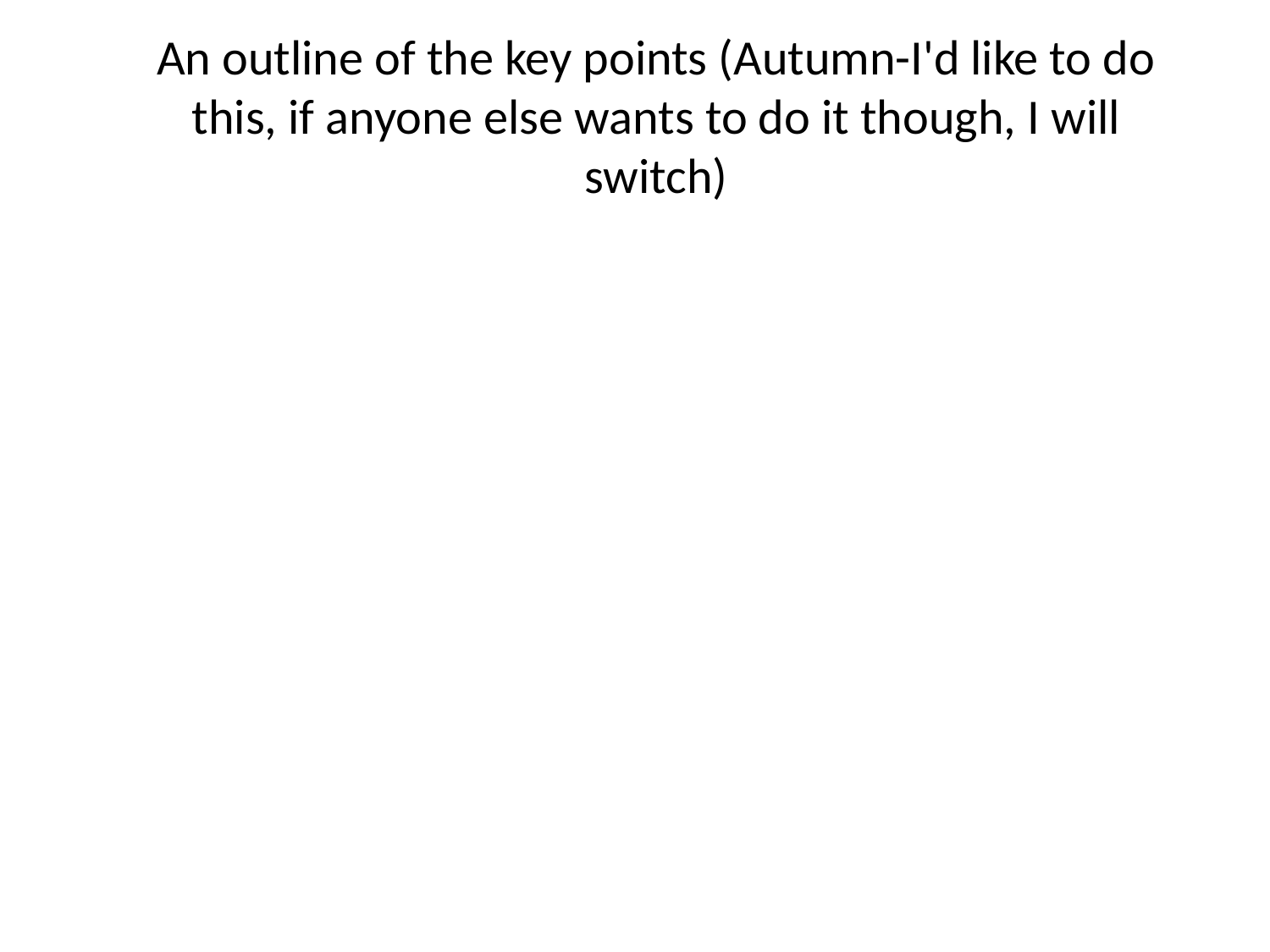

# An outline of the key points (Autumn-I'd like to do this, if anyone else wants to do it though, I will switch)